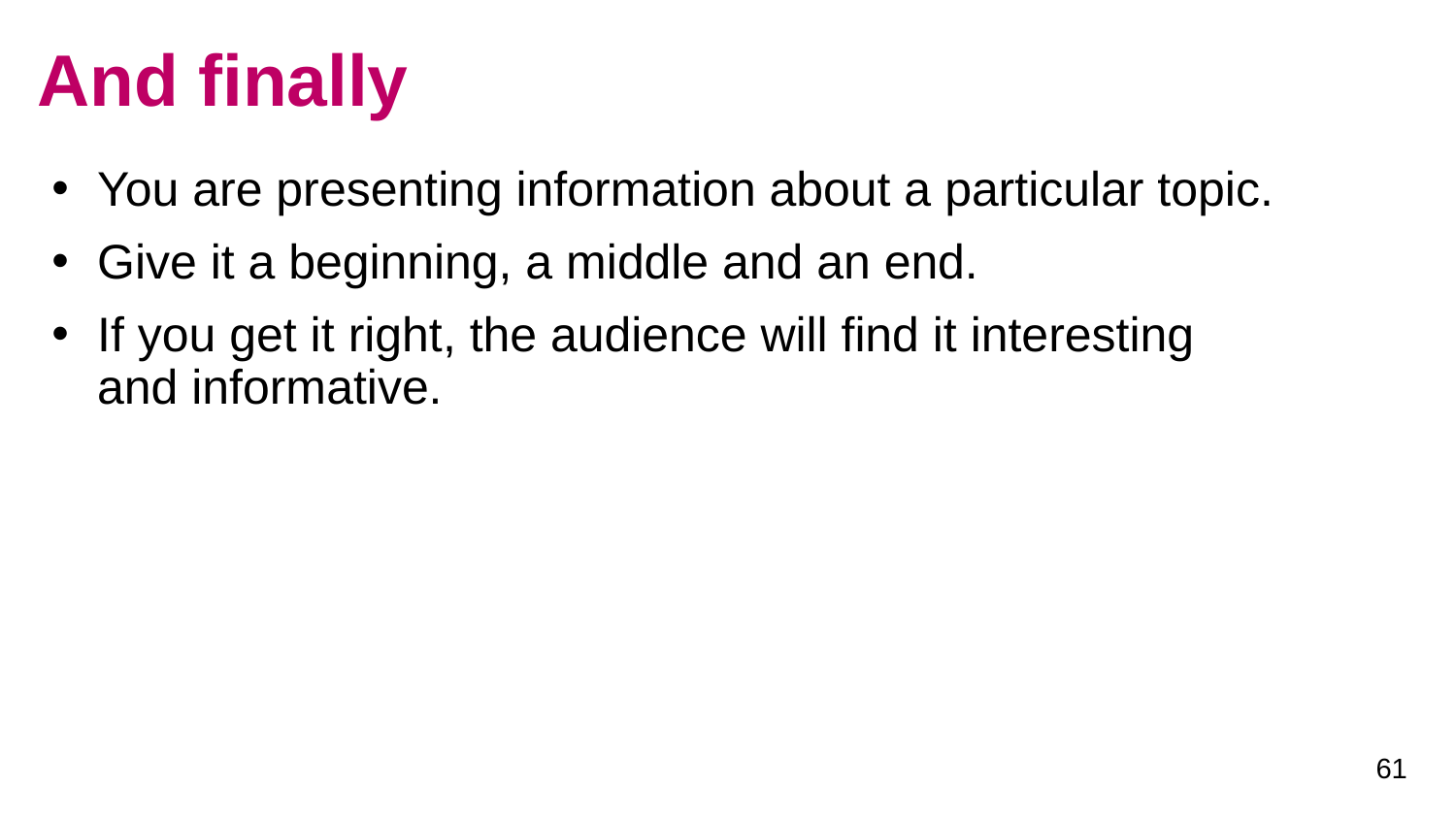

# And finally
You are presenting information about a particular topic.
Give it a beginning, a middle and an end.
If you get it right, the audience will find it interesting and informative.

61